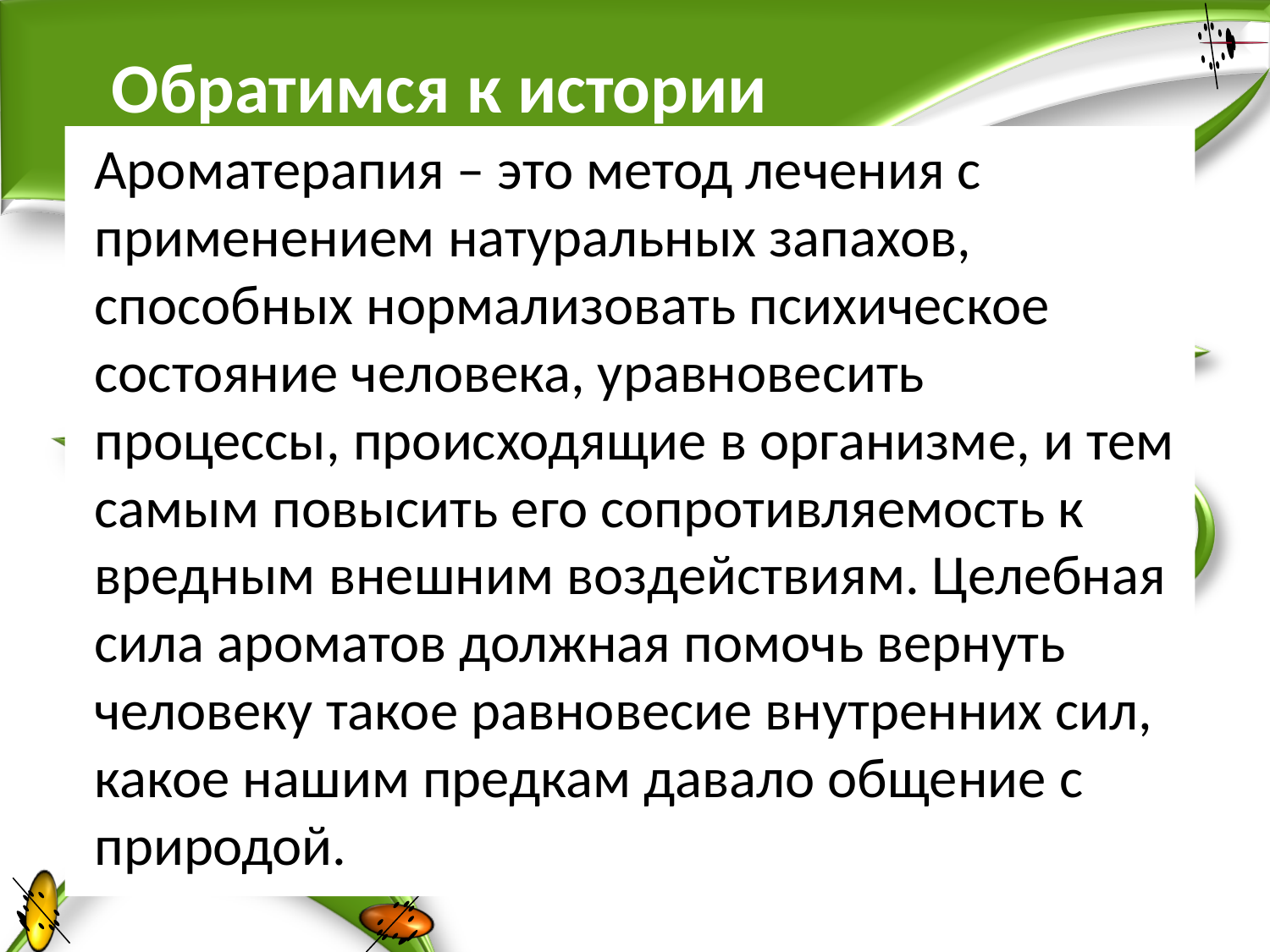

# Обратимся к истории
Ароматерапия – это метод лечения с применением натуральных запахов, способных нормализовать психическое состояние человека, уравновесить процессы, происходящие в организме, и тем самым повысить его сопротивляемость к вредным внешним воздействиям. Целебная сила ароматов должная помочь вернуть человеку такое равновесие внутренних сил, какое нашим предкам давало общение с природой.